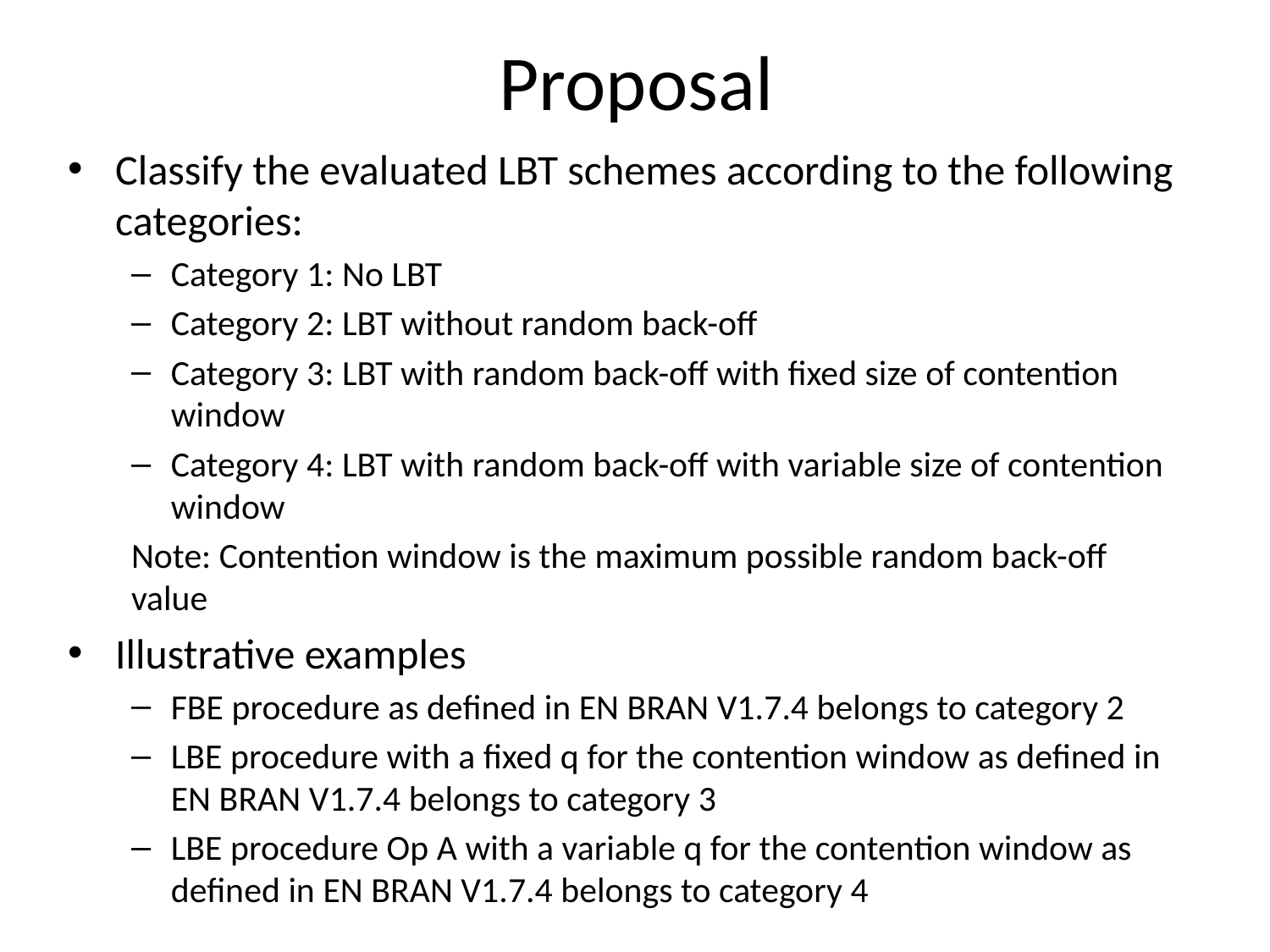

# Proposal
Classify the evaluated LBT schemes according to the following categories:
Category 1: No LBT
Category 2: LBT without random back-off
Category 3: LBT with random back-off with fixed size of contention window
Category 4: LBT with random back-off with variable size of contention window
Note: Contention window is the maximum possible random back-off value
Illustrative examples
FBE procedure as defined in EN BRAN V1.7.4 belongs to category 2
LBE procedure with a fixed q for the contention window as defined in EN BRAN V1.7.4 belongs to category 3
LBE procedure Op A with a variable q for the contention window as defined in EN BRAN V1.7.4 belongs to category 4